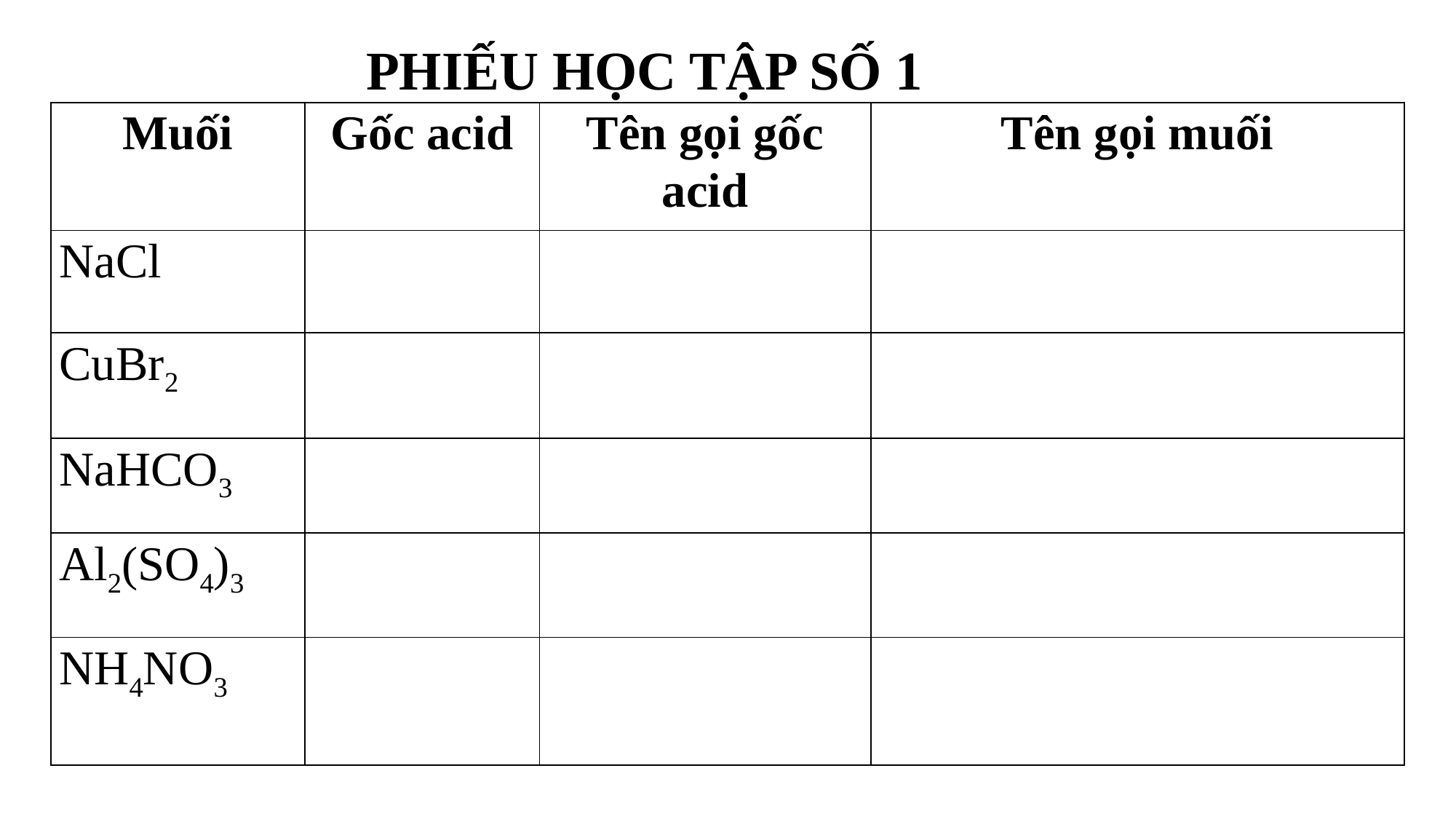

PHIẾU HỌC TẬP SỐ 1
| Muối | Gốc acid | Tên gọi gốc acid | Tên gọi muối |
| --- | --- | --- | --- |
| NaCl |  |  |  |
| CuBr2 |  |  |  |
| NaHCO3 |  |  |  |
| Al2(SO4)3 |  |  |  |
| NH4NO3 |  |  |  |